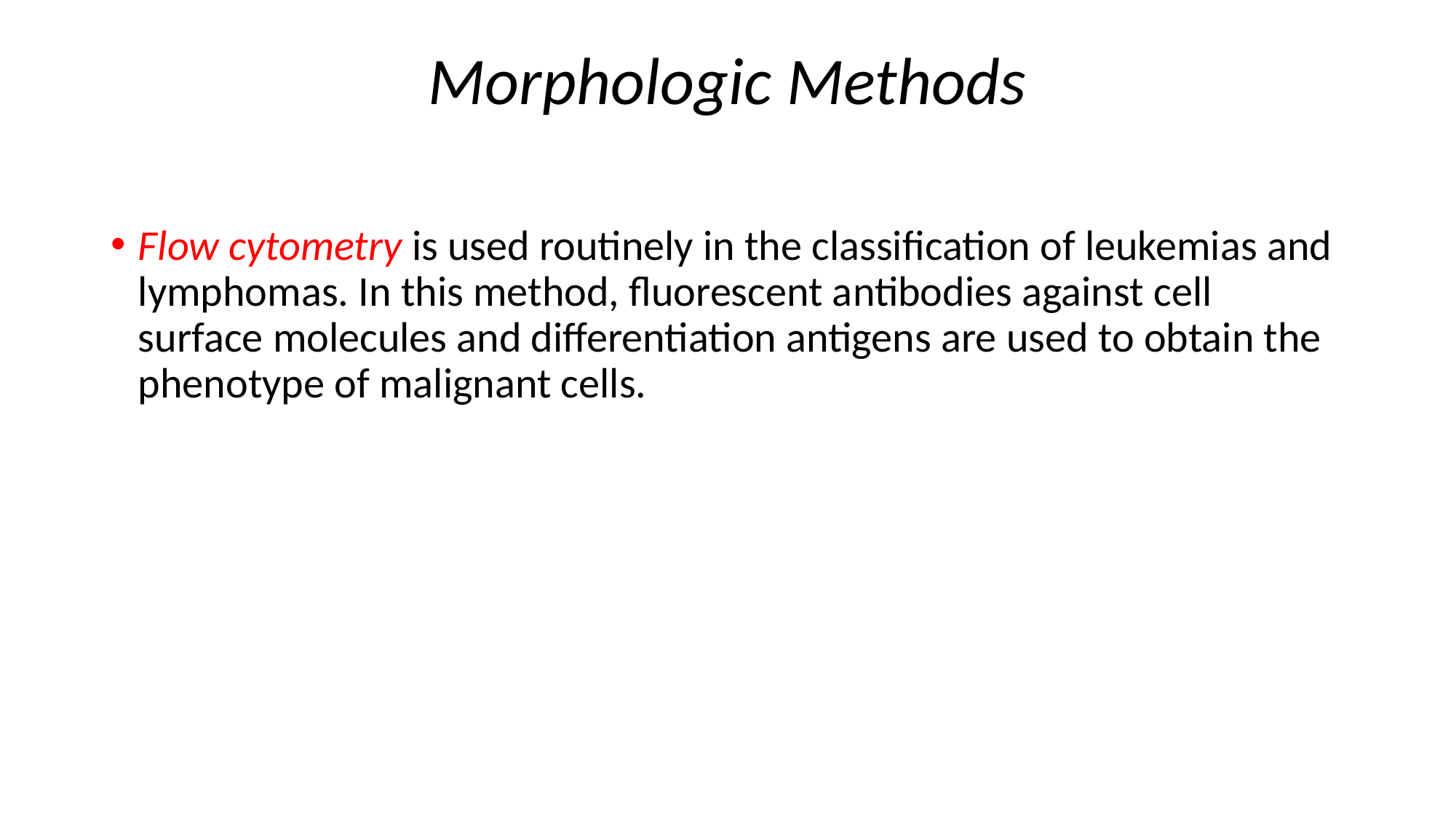

# Morphologic Methods
Flow cytometry is used routinely in the classification of leukemias and lymphomas. In this method, fluorescent antibodies against cell surface molecules and differentiation antigens are used to obtain the phenotype of malignant cells.